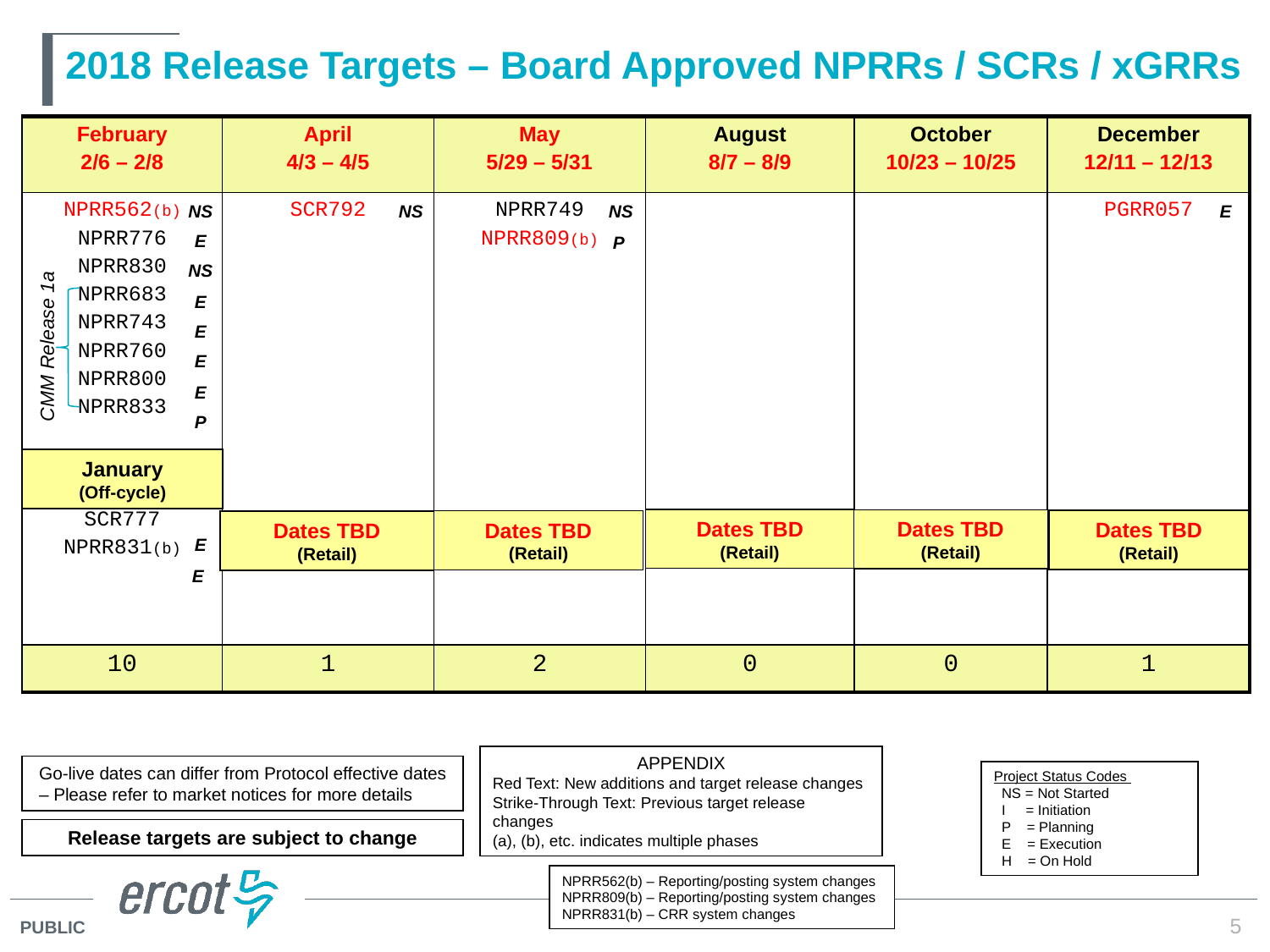

# 2018 Release Targets – Board Approved NPRRs / SCRs / xGRRs
| February 2/6 – 2/8 | April 4/3 – 4/5 | May 5/29 – 5/31 | August 8/7 – 8/9 | October 10/23 – 10/25 | December 12/11 – 12/13 |
| --- | --- | --- | --- | --- | --- |
| NPRR562(b) NPRR776 NPRR830 NPRR683 NPRR743 NPRR760 NPRR800 NPRR833 SCR777 NPRR831(b) | SCR792 | NPRR749 NPRR809(b) |  |  | PGRR057 |
| 10 | 1 | 2 | 0 | 0 | 1 |

NS

E

NS

E

E

E

E

P

E

E

NS

P

NS

E

CMM Release 1a
January
(Off-cycle)
Dates TBD
(Retail)
Dates TBD
(Retail)
Dates TBD
(Retail)
Dates TBD
(Retail)
Dates TBD
(Retail)
APPENDIX
Red Text: New additions and target release changes
Strike-Through Text: Previous target release changes
(a), (b), etc. indicates multiple phases
Go-live dates can differ from Protocol effective dates – Please refer to market notices for more details
Project Status Codes
  NS = Not Started
  I     = Initiation
  P    = Planning
  E    = Execution
  H    = On Hold
Release targets are subject to change
NPRR562(b) – Reporting/posting system changes
NPRR809(b) – Reporting/posting system changes
NPRR831(b) – CRR system changes
5